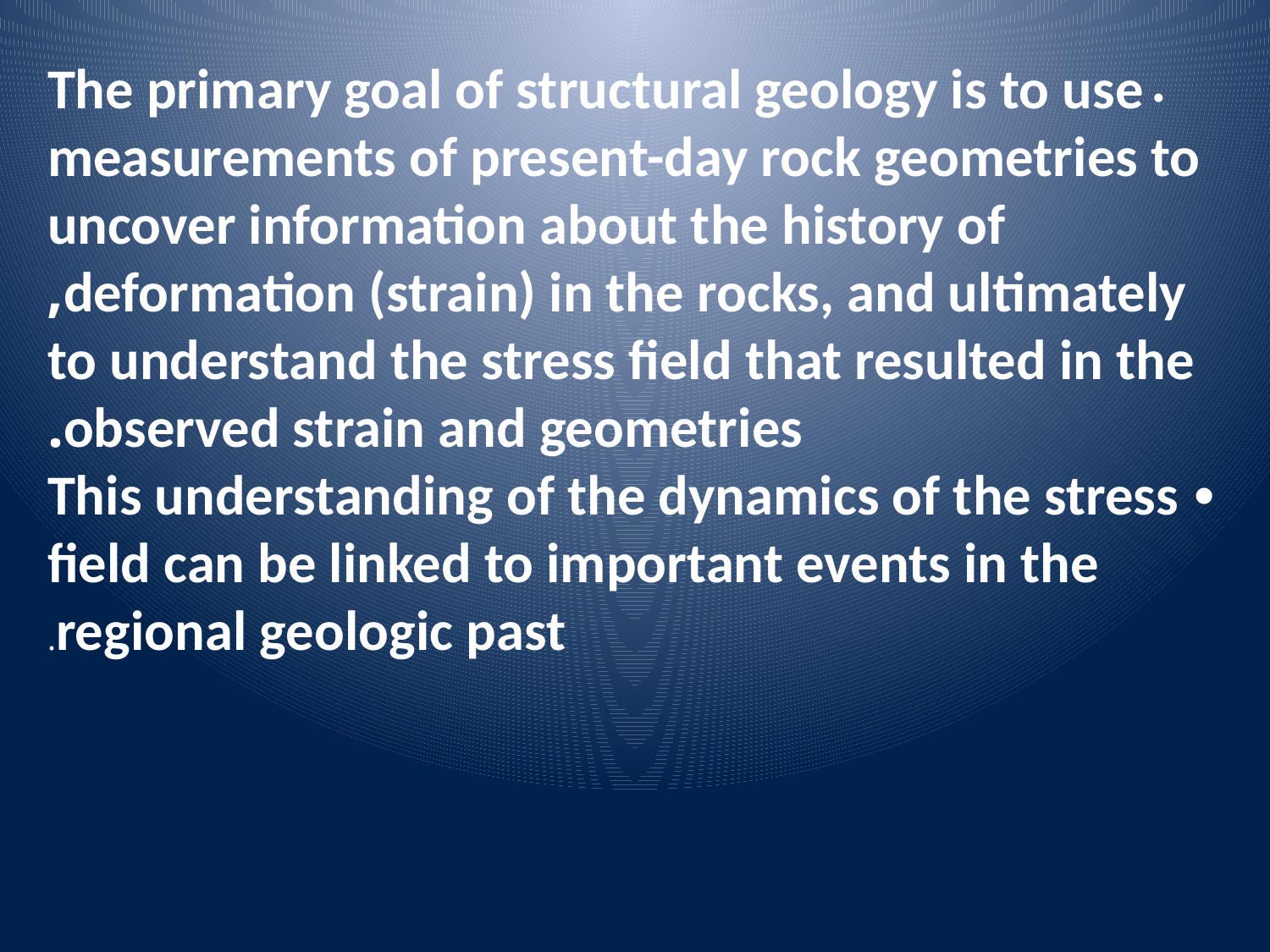

• The primary goal of structural geology is to use
measurements of present-day rock geometries to
uncover information about the history of
deformation (strain) in the rocks, and ultimately,
to understand the stress field that resulted in the
observed strain and geometries.
• This understanding of the dynamics of the stress
field can be linked to important events in the
regional geologic past.